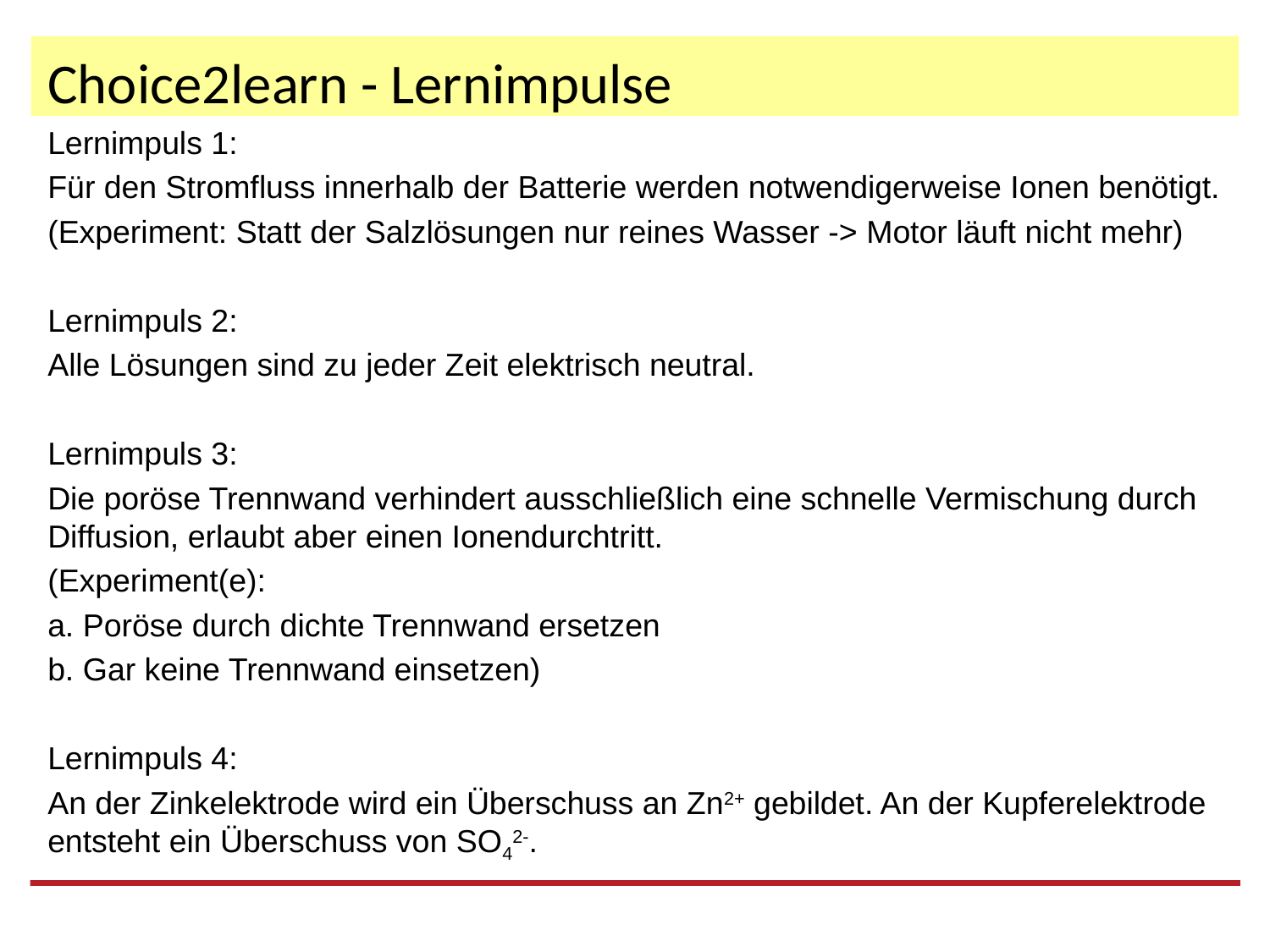

# Choice2learn - Lernimpulse
Lernimpuls 1:
Für den Stromfluss innerhalb der Batterie werden notwendigerweise Ionen benötigt.
(Experiment: Statt der Salzlösungen nur reines Wasser -> Motor läuft nicht mehr)

Lernimpuls 2:
Alle Lösungen sind zu jeder Zeit elektrisch neutral.

Lernimpuls 3:
Die poröse Trennwand verhindert ausschließlich eine schnelle Vermischung durch Diffusion, erlaubt aber einen Ionendurchtritt.
(Experiment(e):
a. Poröse durch dichte Trennwand ersetzen
b. Gar keine Trennwand einsetzen)

Lernimpuls 4:
An der Zinkelektrode wird ein Überschuss an Zn2+ gebildet. An der Kupferelektrode entsteht ein Überschuss von SO42-.